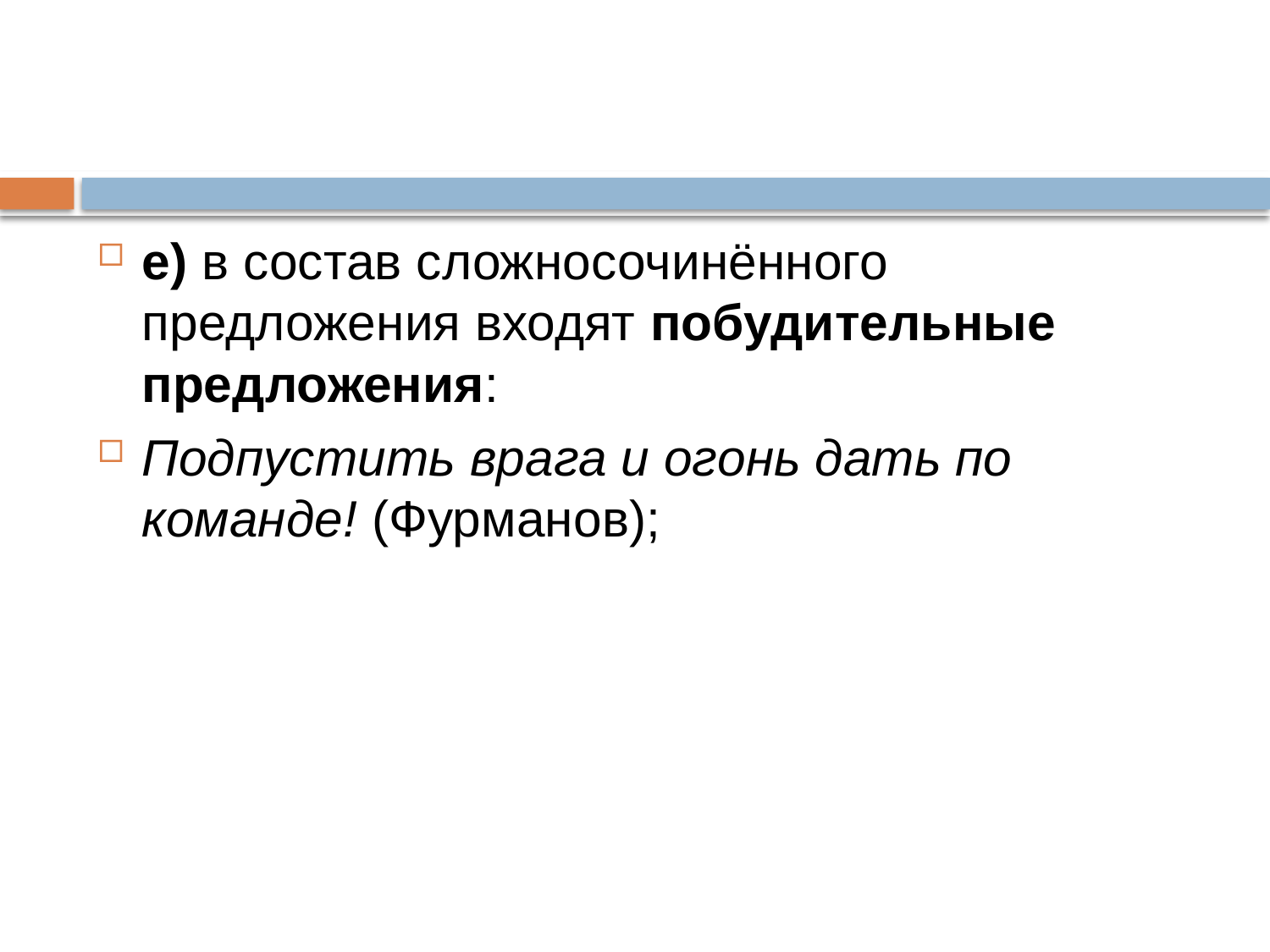

#
е) в состав сложносочинённого предложения входят побудительные предложения:
Подпустить врага и огонь дать по команде! (Фурманов);